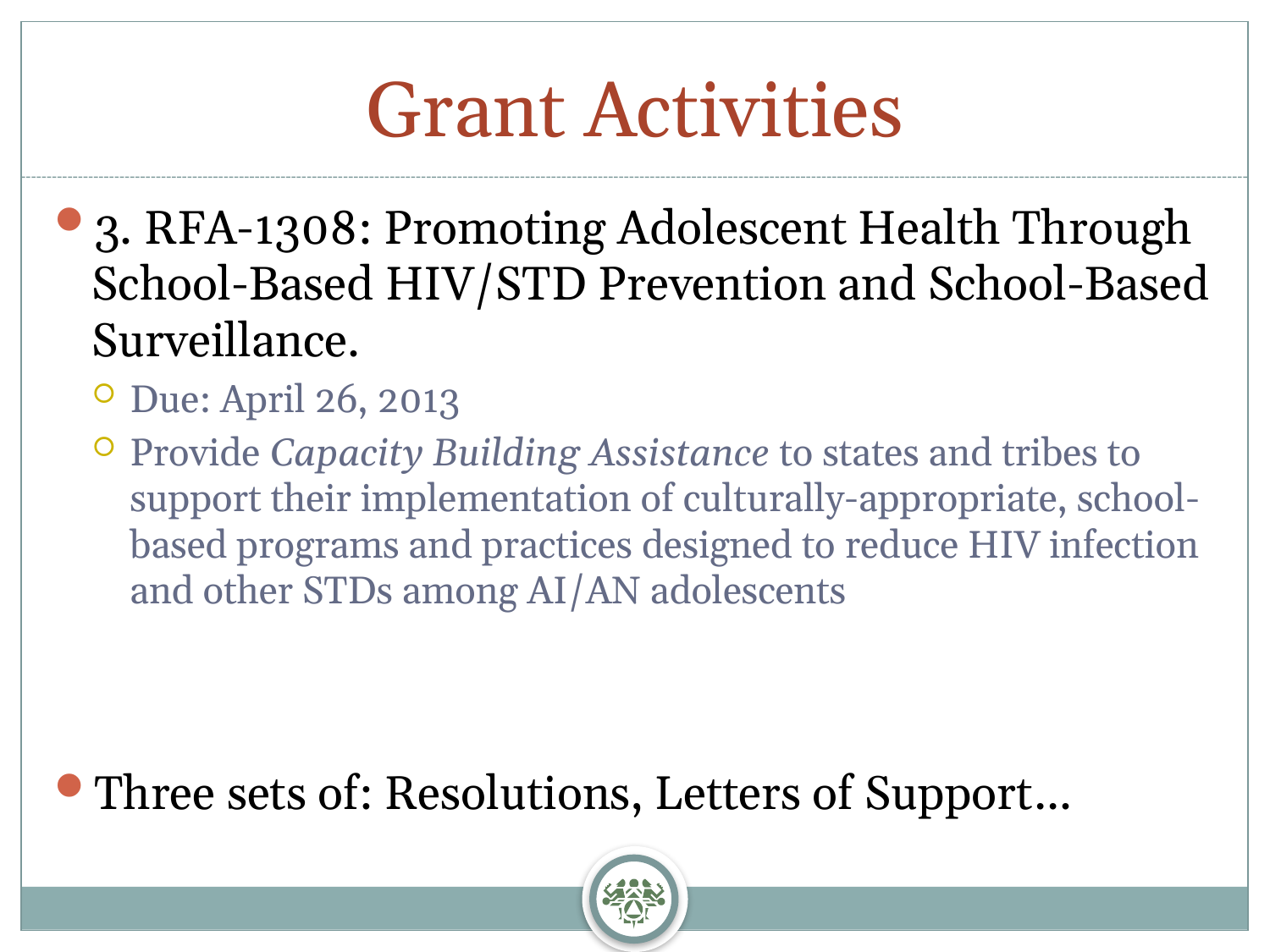

# Grant Activities
3. RFA-1308: Promoting Adolescent Health Through School-Based HIV/STD Prevention and School-Based Surveillance.
Due: April 26, 2013
Provide Capacity Building Assistance to states and tribes to support their implementation of culturally-appropriate, school-based programs and practices designed to reduce HIV infection and other STDs among AI/AN adolescents

Three sets of: Resolutions, Letters of Support…